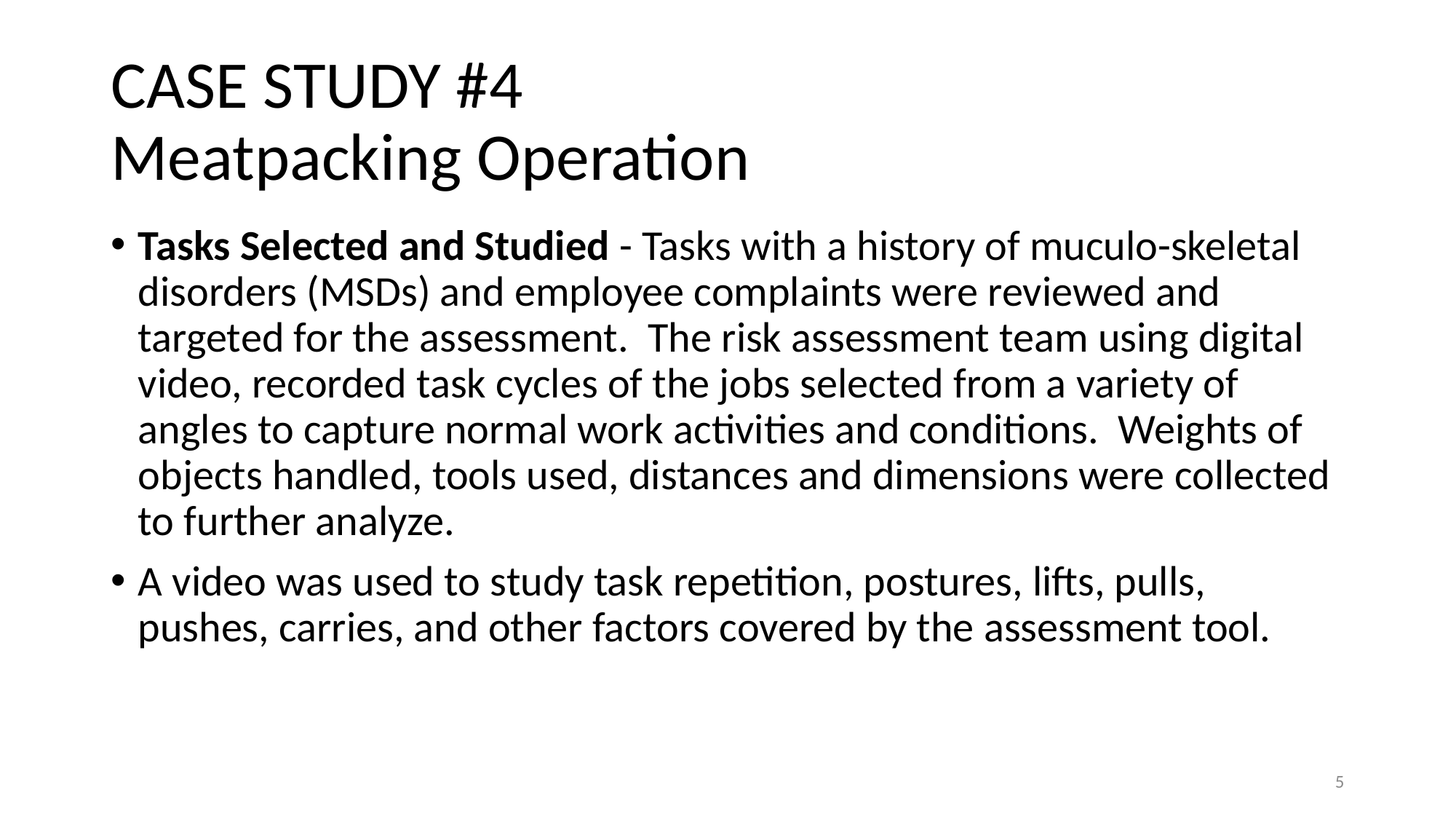

# CASE STUDY #4 Meatpacking Operation
Tasks Selected and Studied - Tasks with a history of muculo-skeletal disorders (MSDs) and employee complaints were reviewed and targeted for the assessment.  The risk assessment team using digital video, recorded task cycles of the jobs selected from a variety of angles to capture normal work activities and conditions.  Weights of objects handled, tools used, distances and dimensions were collected to further analyze.
A video was used to study task repetition, postures, lifts, pulls, pushes, carries, and other factors covered by the assessment tool.
5